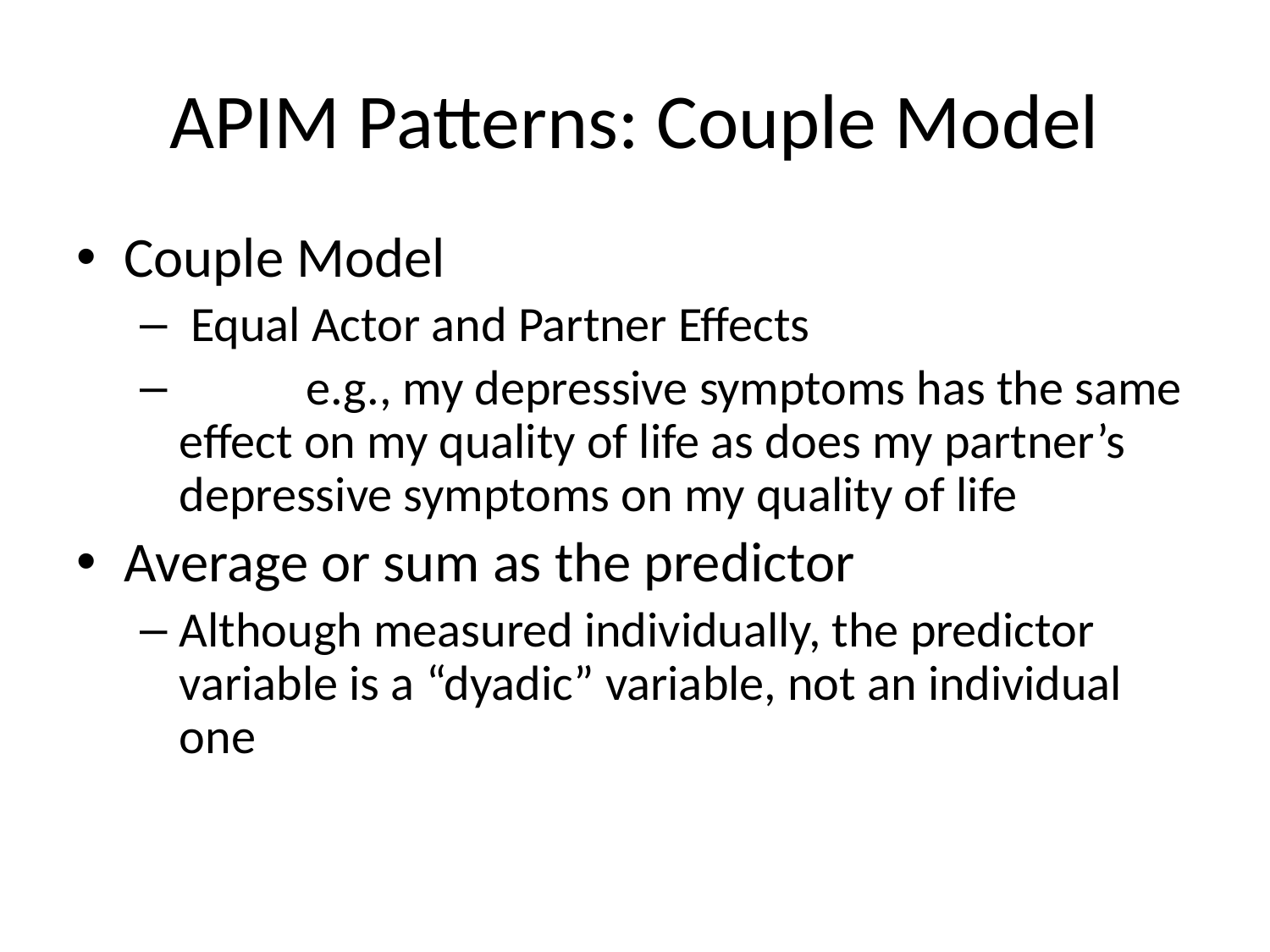

# APIM Patterns: Couple Model
Couple Model
 Equal Actor and Partner Effects
	e.g., my depressive symptoms has the same effect on my quality of life as does my partner’s depressive symptoms on my quality of life
Average or sum as the predictor
Although measured individually, the predictor variable is a “dyadic” variable, not an individual one